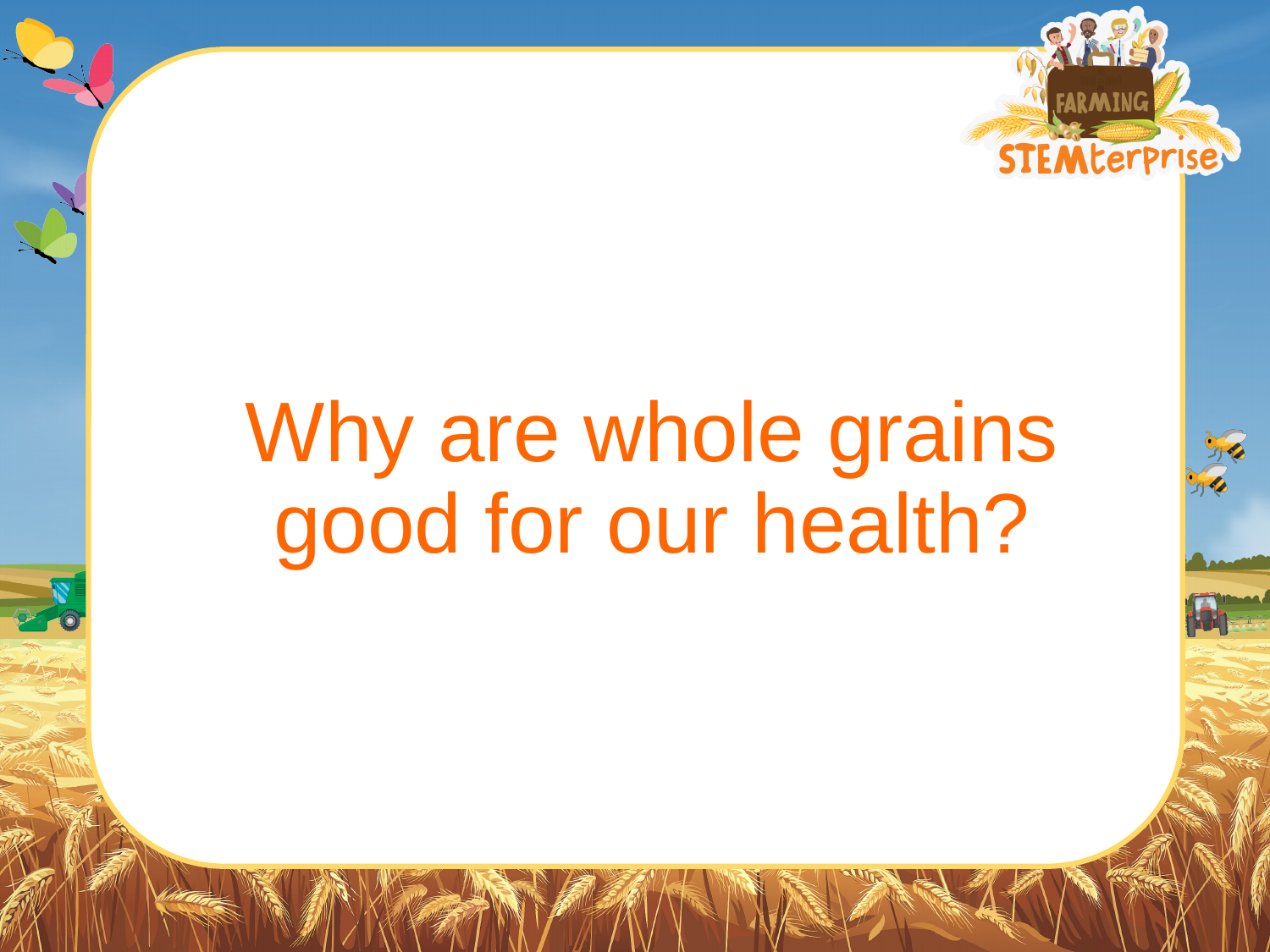

Why are whole grains good for our health?